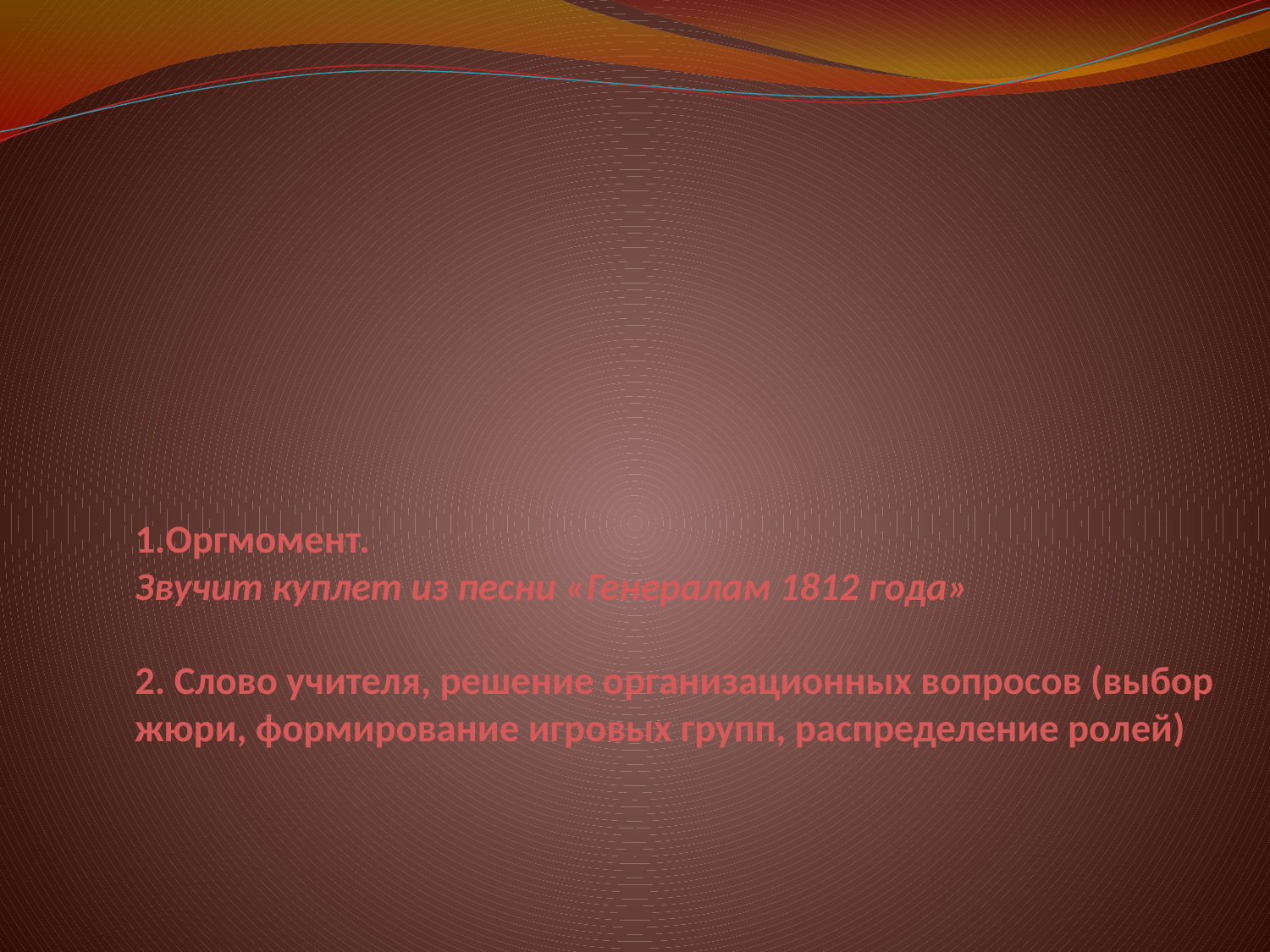

# 1.Оргмомент. Звучит куплет из песни «Генералам 1812 года» 2. Слово учителя, решение организационных вопросов (выбор жюри, формирование игровых групп, распределение ролей)